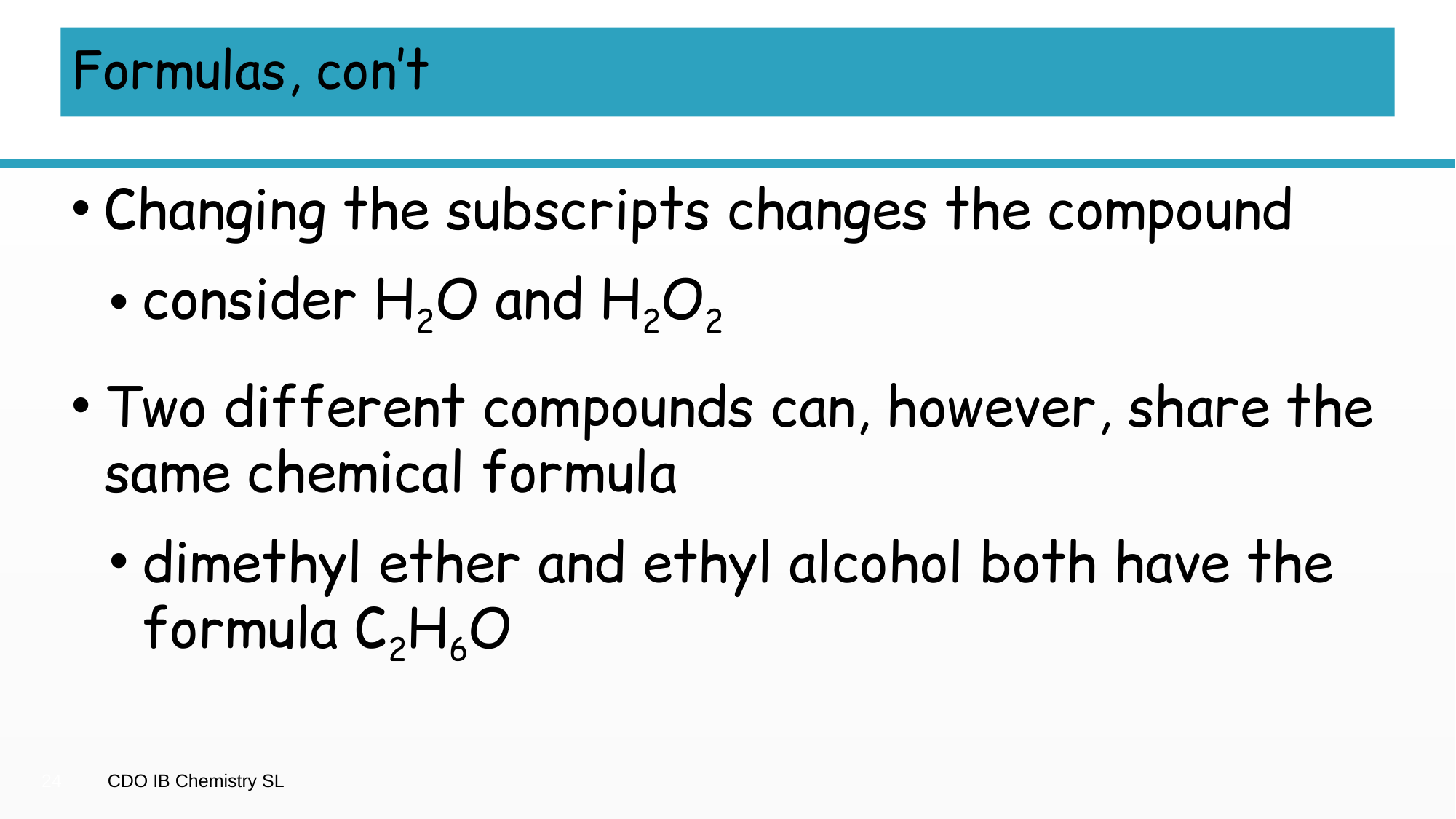

# Formulas, con’t
Changing the subscripts changes the compound
consider H2O and H2O2
Two different compounds can, however, share the same chemical formula
dimethyl ether and ethyl alcohol both have the formula C2H6O
24
CDO IB Chemistry SL